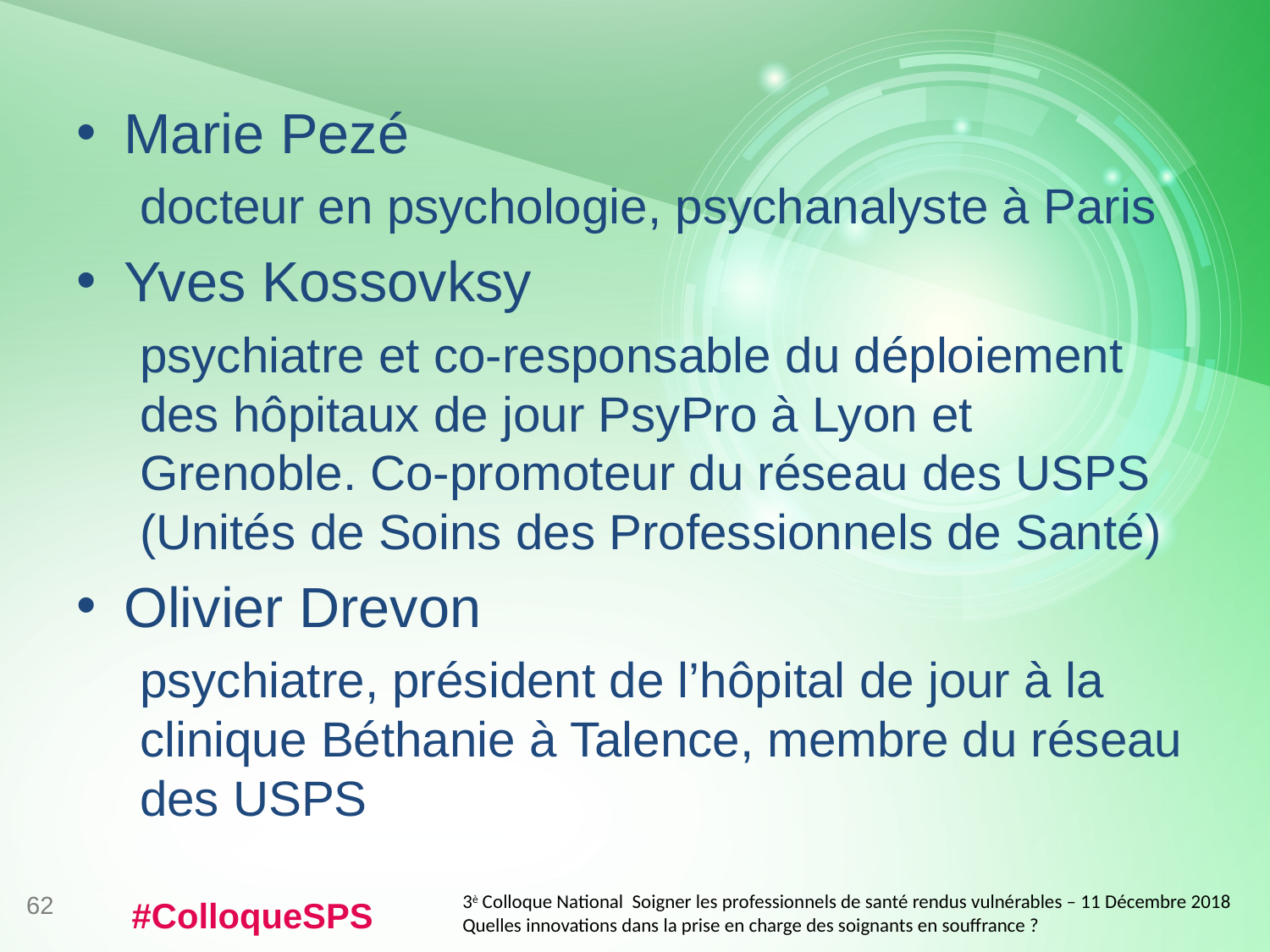

Marie Pezé
docteur en psychologie, psychanalyste à Paris
Yves Kossovksy
psychiatre et co-responsable du déploiement des hôpitaux de jour PsyPro à Lyon et Grenoble. Co-promoteur du réseau des USPS (Unités de Soins des Professionnels de Santé)
Olivier Drevon
psychiatre, président de l’hôpital de jour à la clinique Béthanie à Talence, membre du réseau des USPS

3è Colloque National  Soigner les professionnels de santé rendus vulnérables – 11 Décembre 2018
Quelles innovations dans la prise en charge des soignants en souffrance ?
62
#ColloqueSPS